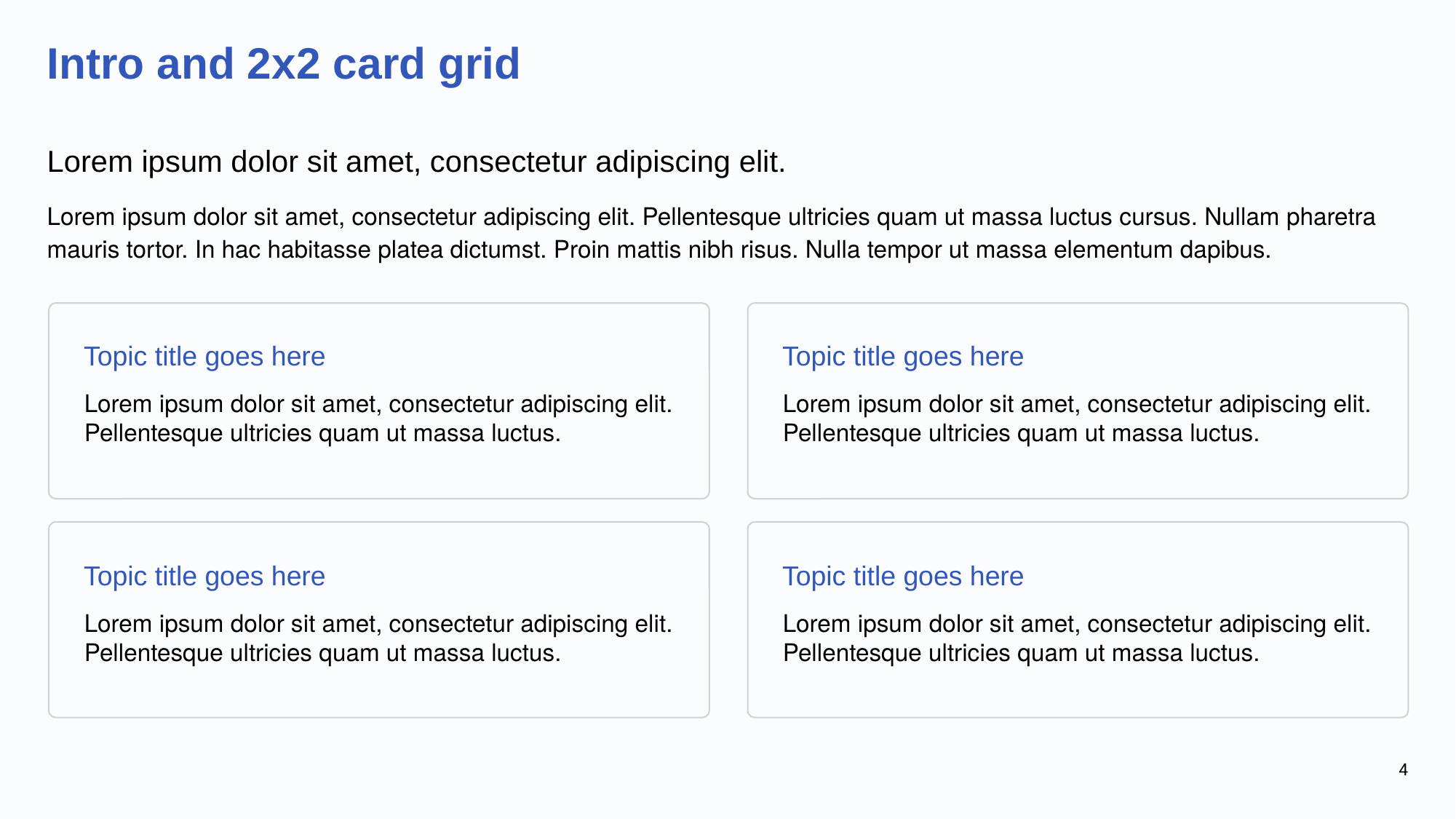

# Intro and 2x2 card grid
Lorem ipsum dolor sit amet, consectetur adipiscing elit.
Lorem ipsum dolor sit amet, consectetur adipiscing elit. Pellentesque ultricies quam ut massa luctus cursus. Nullam pharetra mauris tortor. In hac habitasse platea dictumst. Proin mattis nibh risus. Nulla tempor ut massa elementum dapibus.

Topic title goes here
Topic title goes here
Lorem ipsum dolor sit amet, consectetur adipiscing elit. Pellentesque ultricies quam ut massa luctus.
Lorem ipsum dolor sit amet, consectetur adipiscing elit. Pellentesque ultricies quam ut massa luctus.

Topic title goes here
Topic title goes here
Lorem ipsum dolor sit amet, consectetur adipiscing elit. Pellentesque ultricies quam ut massa luctus.
Lorem ipsum dolor sit amet, consectetur adipiscing elit. Pellentesque ultricies quam ut massa luctus.

4